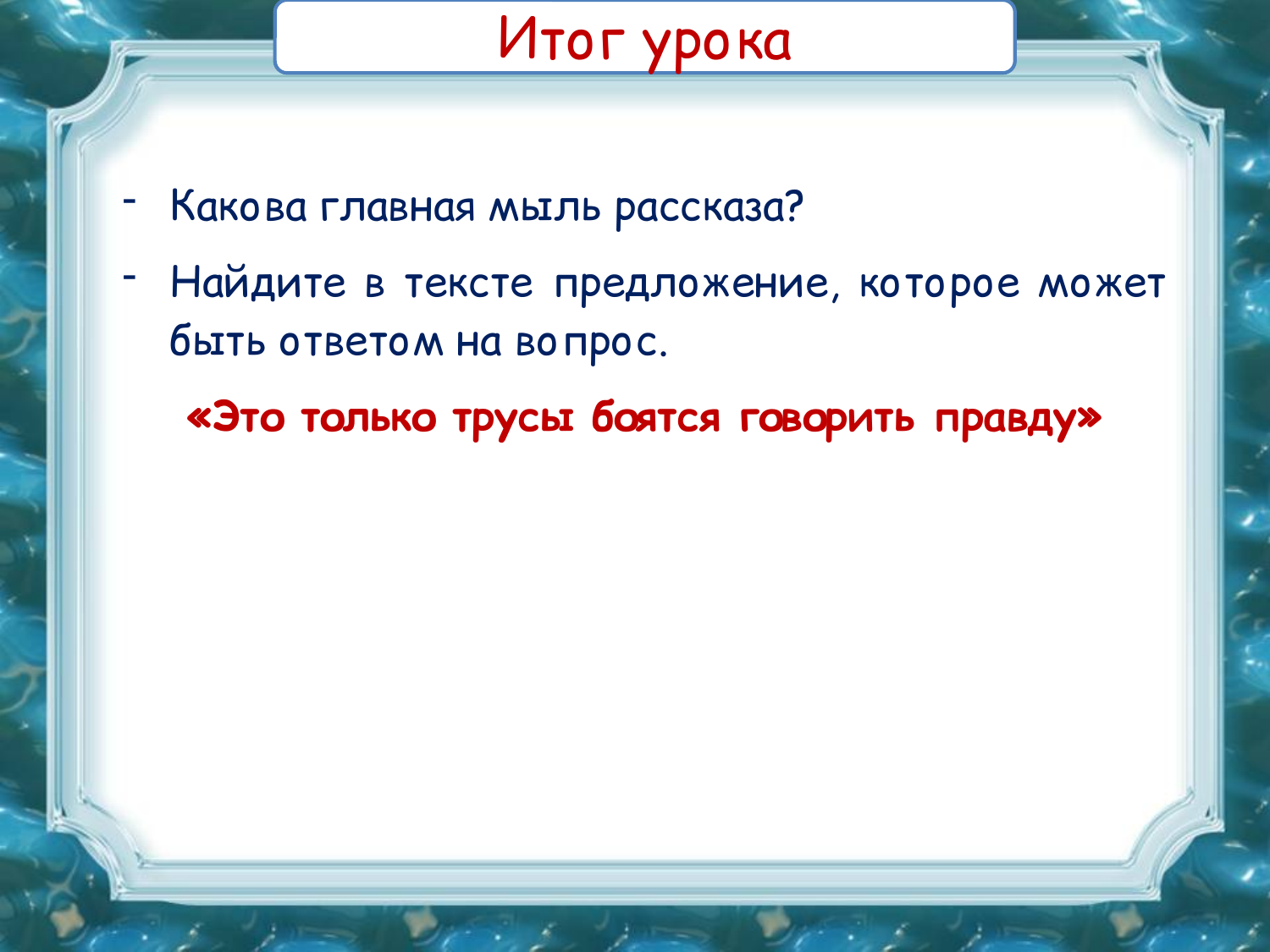

Итог урока

Какова главная мыль рассказа?
Найдите в тексте предложение, которое может быть ответом на вопрос.
«Это только трусы боятся говорить правду»